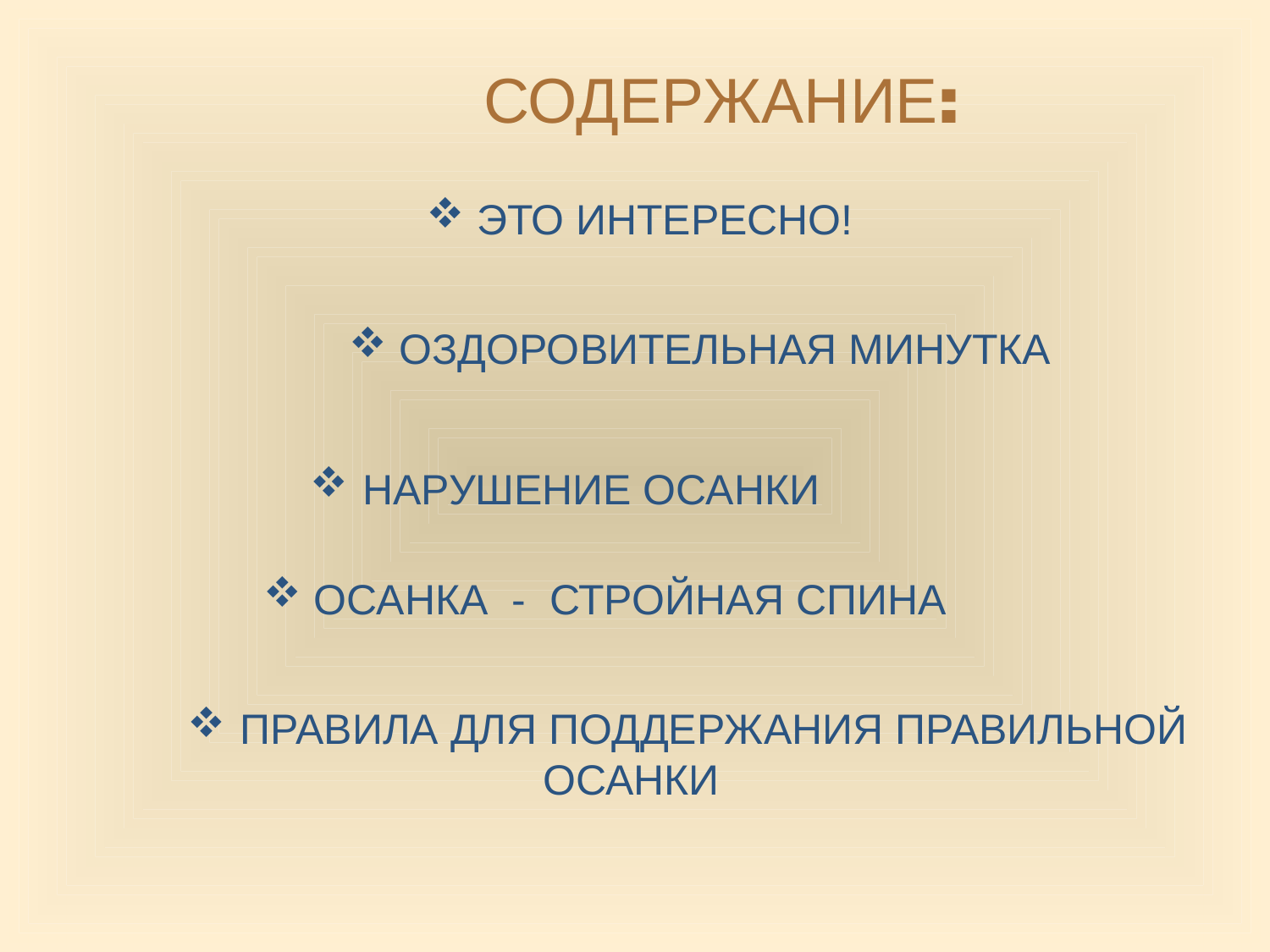

# СОДЕРЖАНИЕ:
 ЭТО ИНТЕРЕСНО!
 ОЗДОРОВИТЕЛЬНАЯ МИНУТКА
 НАРУШЕНИЕ ОСАНКИ
 ОСАНКА  -  СТРОЙНАЯ СПИНА
 ПРАВИЛА ДЛЯ ПОДДЕРЖАНИЯ ПРАВИЛЬНОЙ
                              ОСАНКИ